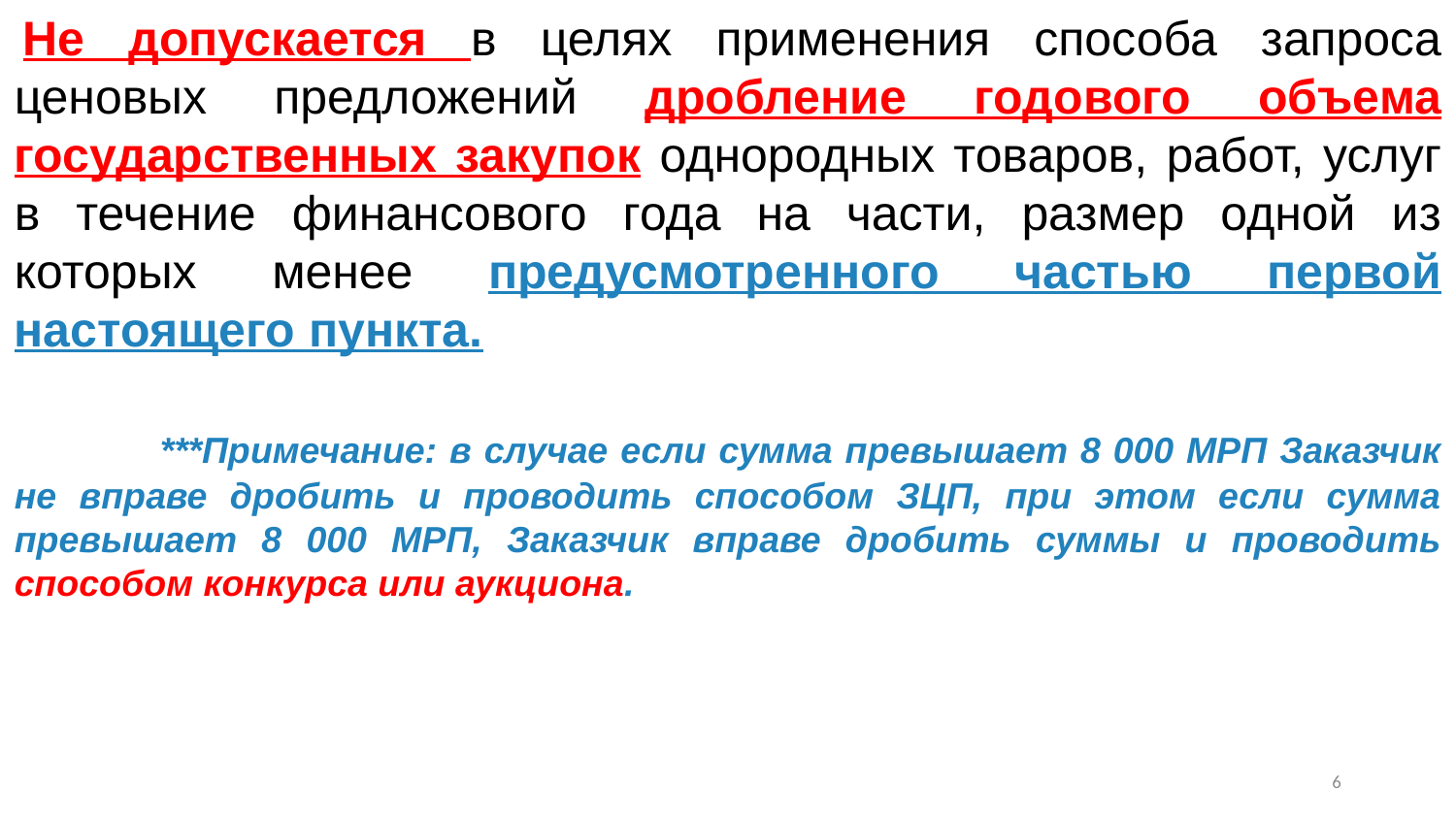

Не допускается в целях применения способа запроса ценовых предложений дробление годового объема государственных закупок однородных товаров, работ, услуг в течение финансового года на части, размер одной из которых менее предусмотренного частью первой настоящего пункта.

	***Примечание: в случае если сумма превышает 8 000 МРП Заказчик не вправе дробить и проводить способом ЗЦП, при этом если сумма превышает 8 000 МРП, Заказчик вправе дробить суммы и проводить способом конкурса или аукциона.
6